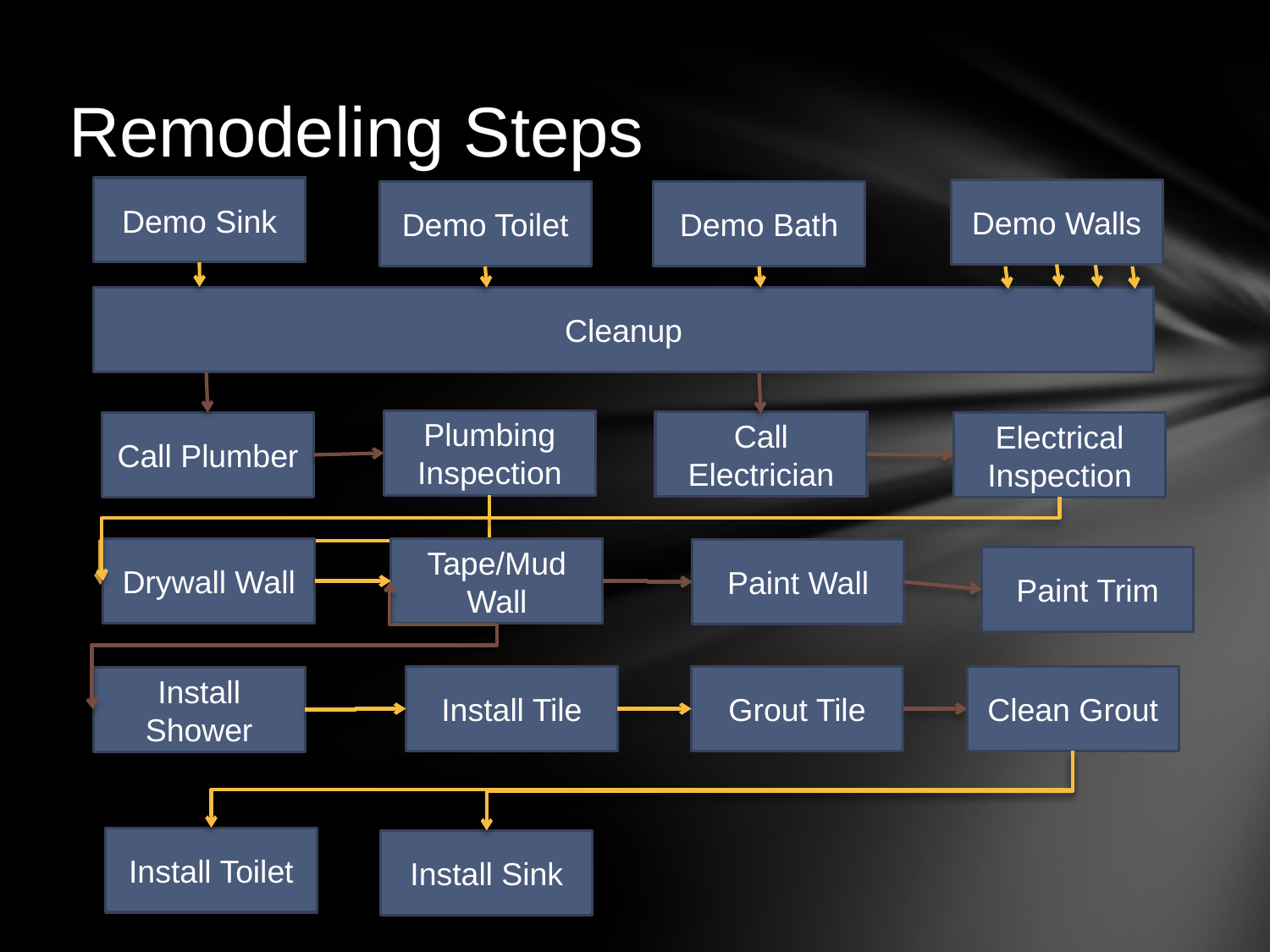

# Remodeling Steps
Demo Sink
Demo Walls
Demo Toilet
Demo Bath
Cleanup
Plumbing Inspection
Call Electrician
Call Plumber
Electrical Inspection
Drywall Wall
Tape/Mud Wall
Paint Wall
Paint Trim
Install Tile
Grout Tile
Clean Grout
Install Shower
Install Toilet
Install Sink